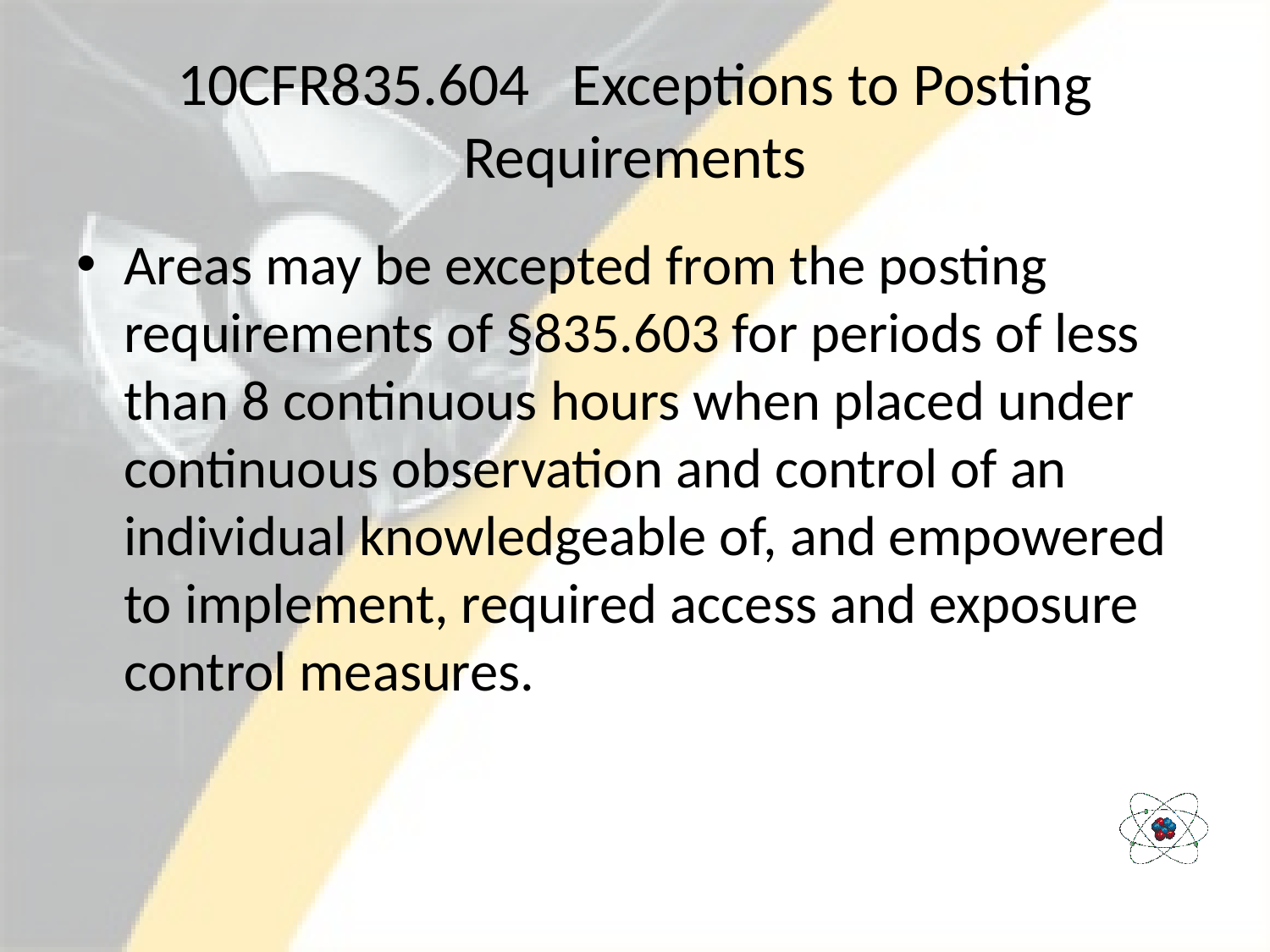

# 10CFR835.604   Exceptions to Posting Requirements
Areas may be excepted from the posting requirements of §835.603 for periods of less than 8 continuous hours when placed under continuous observation and control of an individual knowledgeable of, and empowered to implement, required access and exposure control measures.